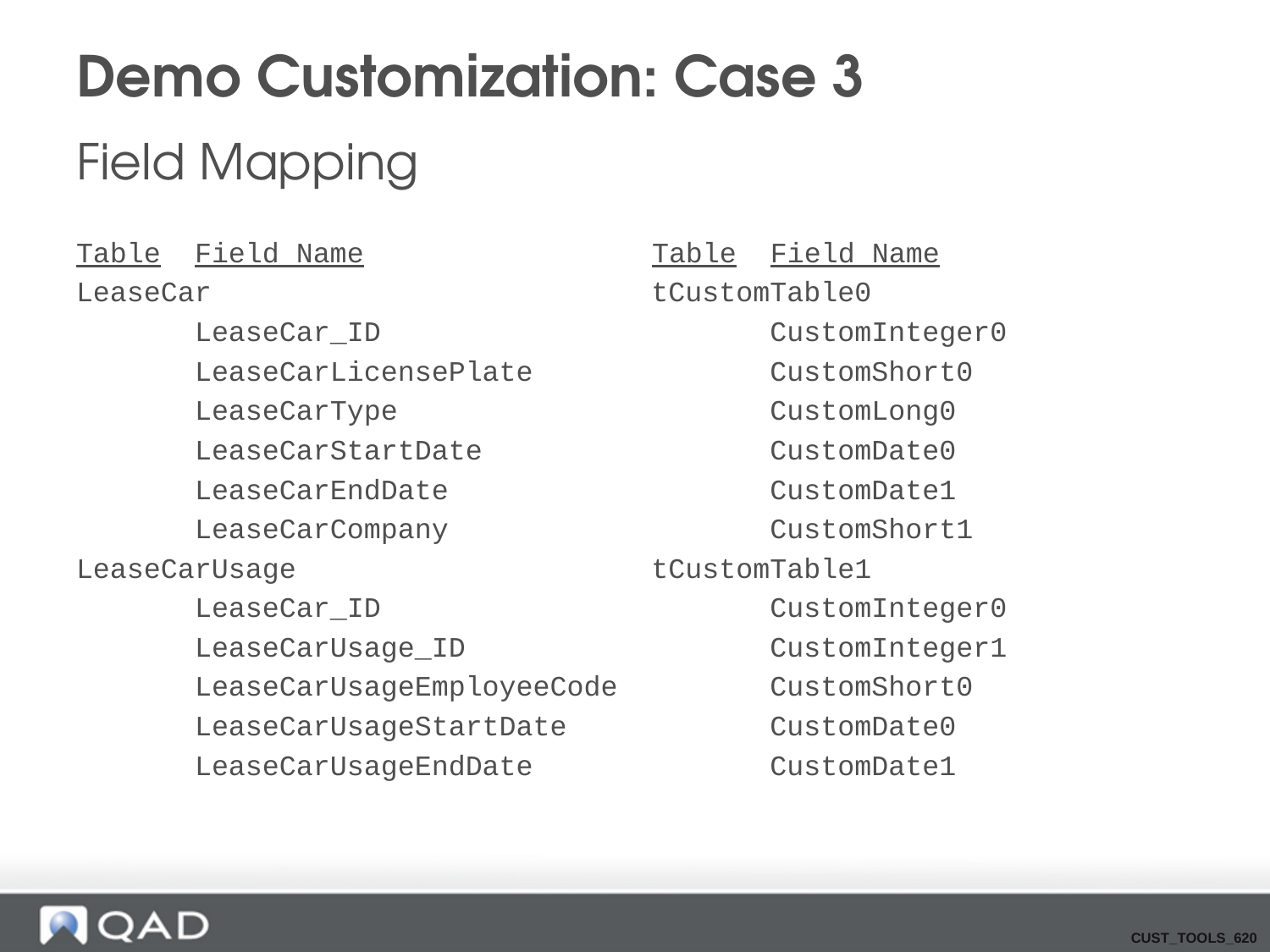

# Demo Customization: Case 3
Field Mapping

Table  Field Name                 Table  Field Name
LeaseCar                          tCustomTable0
       LeaseCar_ID                       CustomInteger0
       LeaseCarLicensePlate              CustomShort0
       LeaseCarType                      CustomLong0
       LeaseCarStartDate                 CustomDate0
       LeaseCarEndDate                   CustomDate1
       LeaseCarCompany                   CustomShort1
LeaseCarUsage                     tCustomTable1
       LeaseCar_ID                       CustomInteger0
       LeaseCarUsage_ID                  CustomInteger1
       LeaseCarUsageEmployeeCode         CustomShort0
       LeaseCarUsageStartDate            CustomDate0
       LeaseCarUsageEndDate              CustomDate1

CUST_TOOLS_620